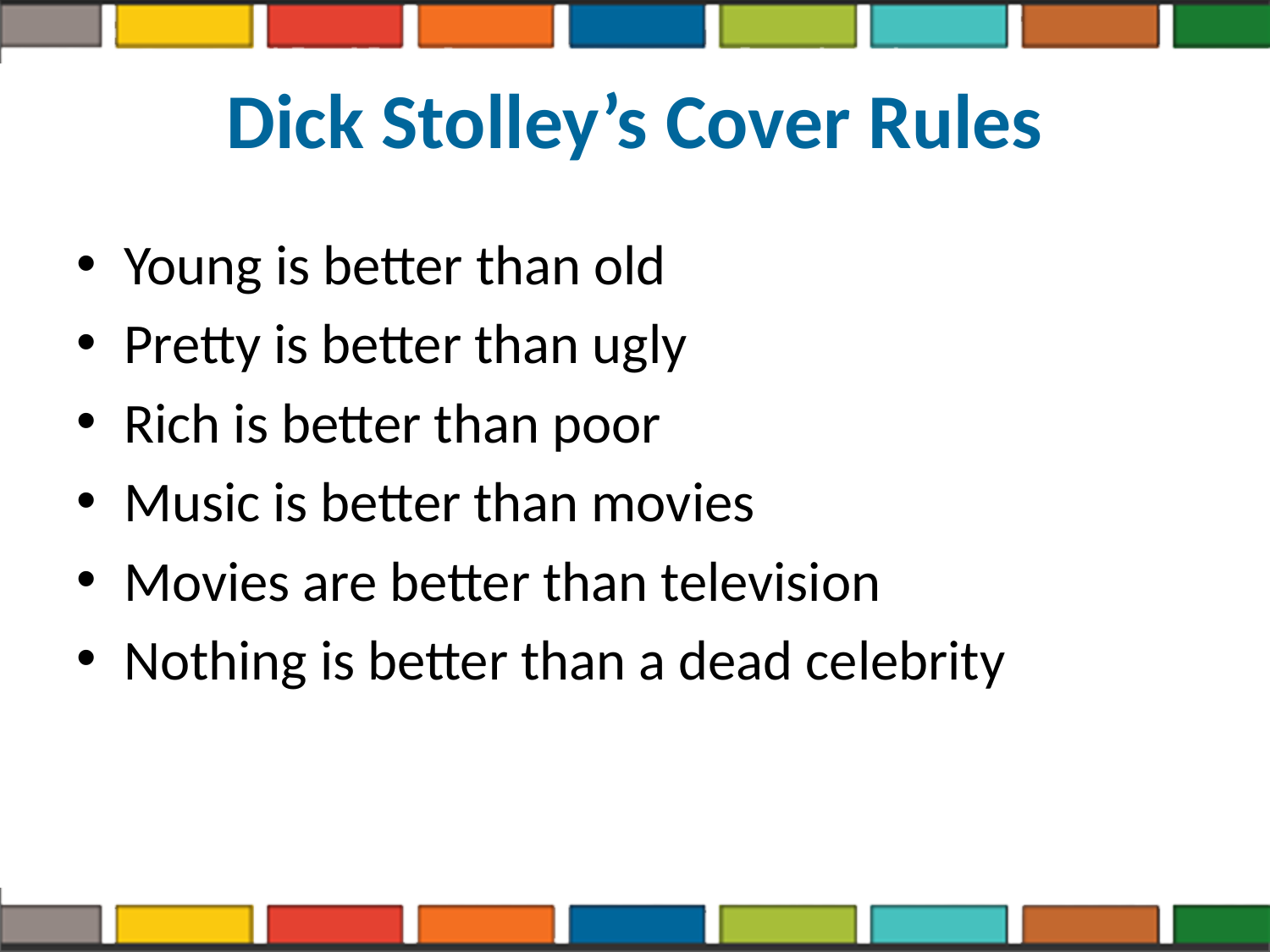

# Dick Stolley’s Cover Rules
Young is better than old
Pretty is better than ugly
Rich is better than poor
Music is better than movies
Movies are better than television
Nothing is better than a dead celebrity